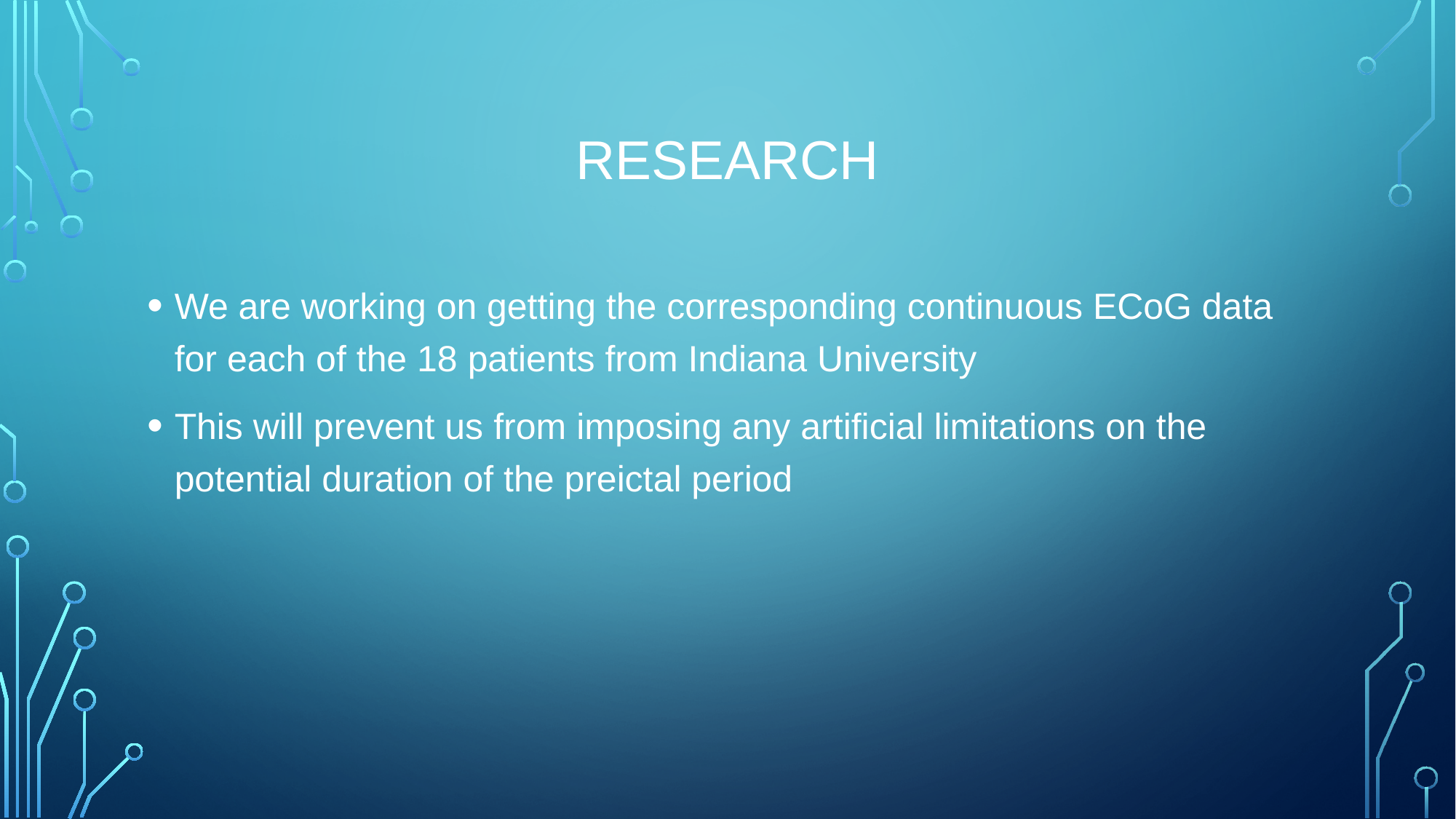

# RESEARCH
We are working on getting the corresponding continuous ECoG data for each of the 18 patients from Indiana University
This will prevent us from imposing any artificial limitations on the potential duration of the preictal period